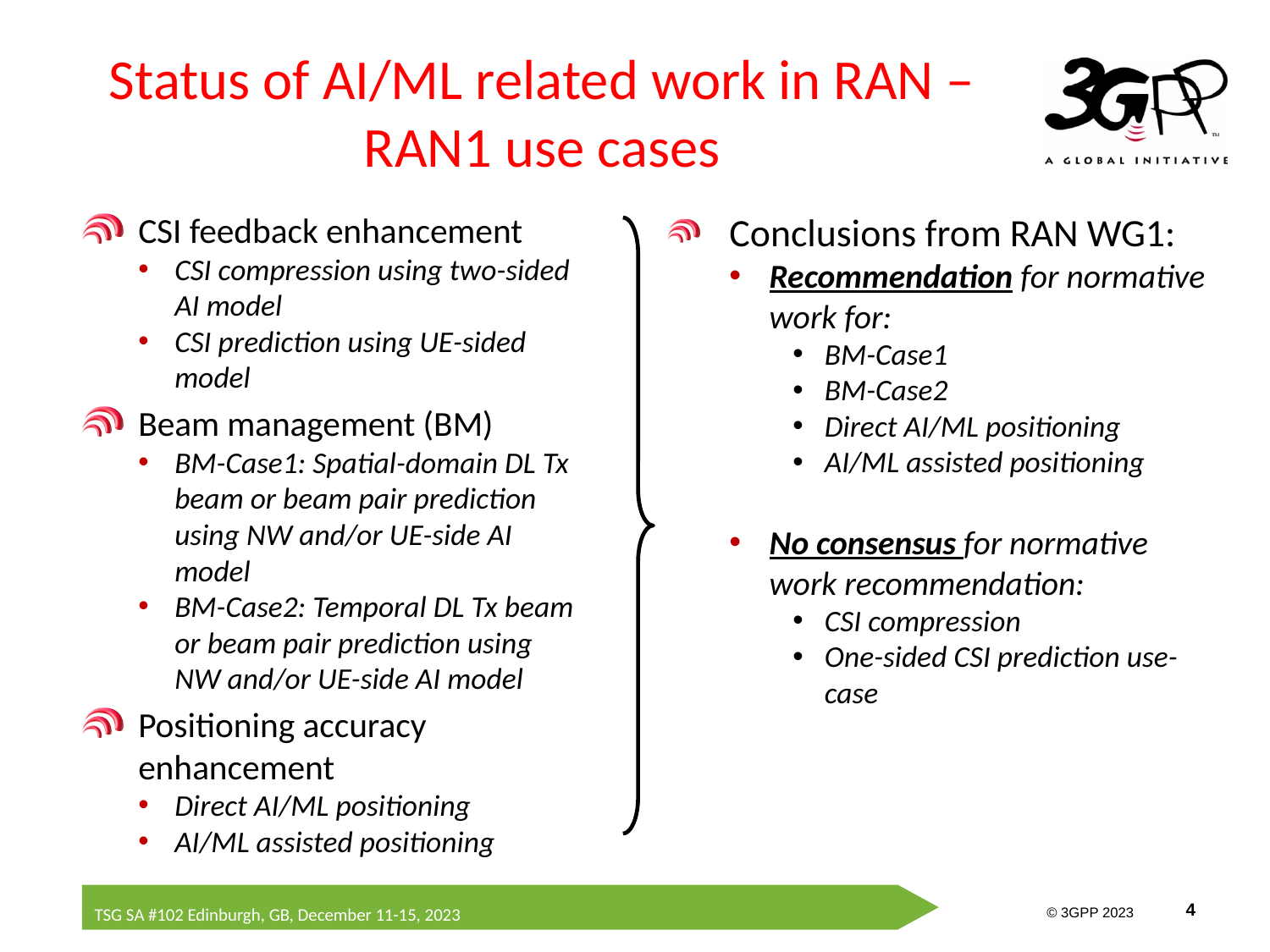

# Status of AI/ML related work in RAN – RAN1 use cases
CSI feedback enhancement
CSI compression using two-sided AI model
CSI prediction using UE-sided model
Beam management (BM)
BM-Case1: Spatial-domain DL Tx beam or beam pair prediction using NW and/or UE-side AI model
BM-Case2: Temporal DL Tx beam or beam pair prediction using NW and/or UE-side AI model
Positioning accuracy enhancement
Direct AI/ML positioning
AI/ML assisted positioning

Conclusions from RAN WG1:
Recommendation for normative work for:
BM-Case1
BM-Case2
Direct AI/ML positioning
AI/ML assisted positioning

No consensus for normative work recommendation:
CSI compression
One-sided CSI prediction use-case